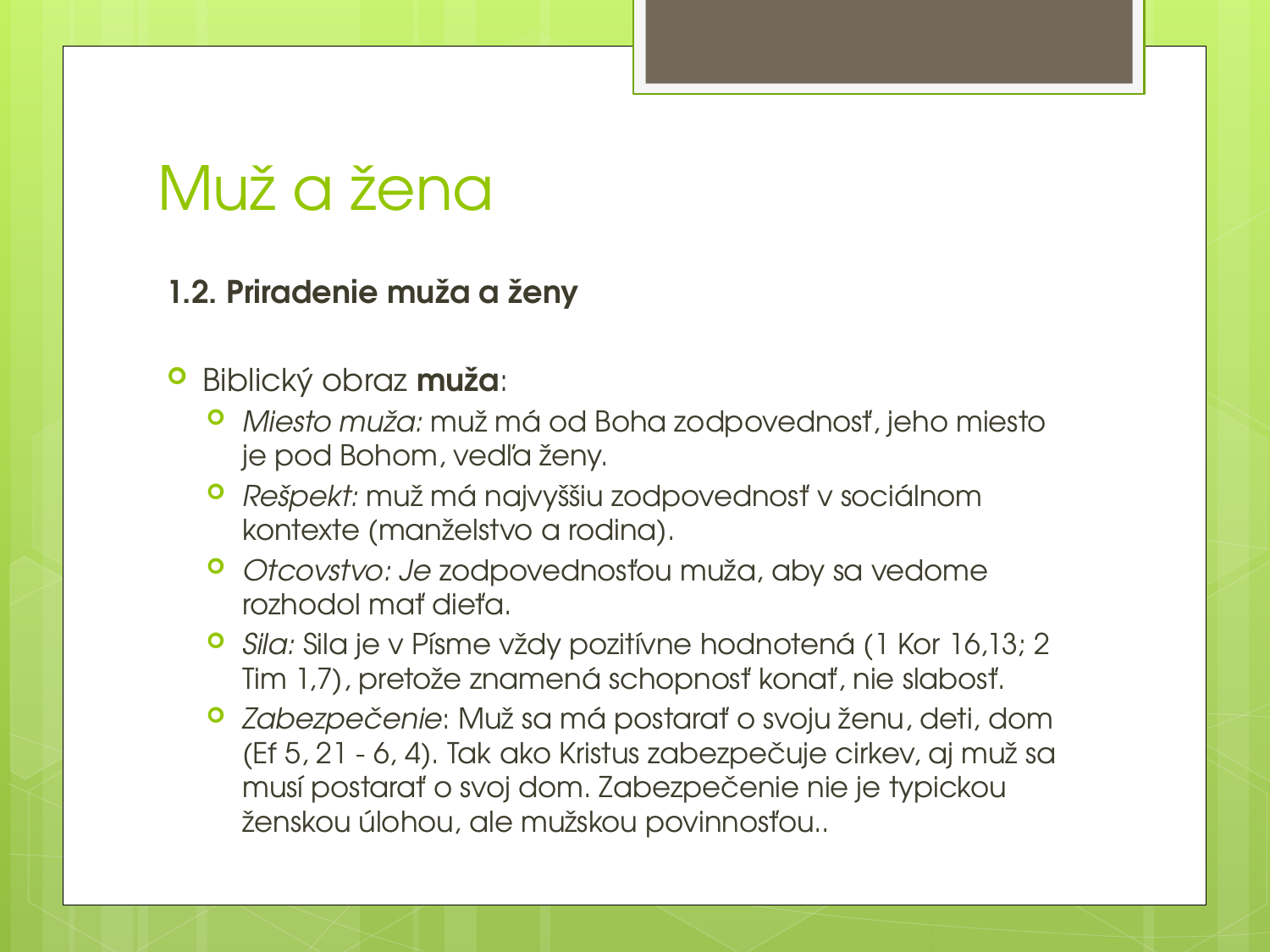

# Muž a žena
1.2. Priradenie muža a ženy

Biblický obraz muža:
Miesto muža: muž má od Boha zodpovednosť, jeho miesto je pod Bohom, vedľa ženy.
Rešpekt: muž má najvyššiu zodpovednosť v sociálnom kontexte (manželstvo a rodina).
Otcovstvo: Je zodpovednosťou muža, aby sa vedome rozhodol mať dieťa.
Sila: Sila je v Písme vždy pozitívne hodnotená (1 Kor 16,13; 2 Tim 1,7), pretože znamená schopnosť konať, nie slabosť.
Zabezpečenie: Muž sa má postarať o svoju ženu, deti, dom (Ef 5, 21 - 6, 4). Tak ako Kristus zabezpečuje cirkev, aj muž sa musí postarať o svoj dom. Zabezpečenie nie je typickou ženskou úlohou, ale mužskou povinnosťou..